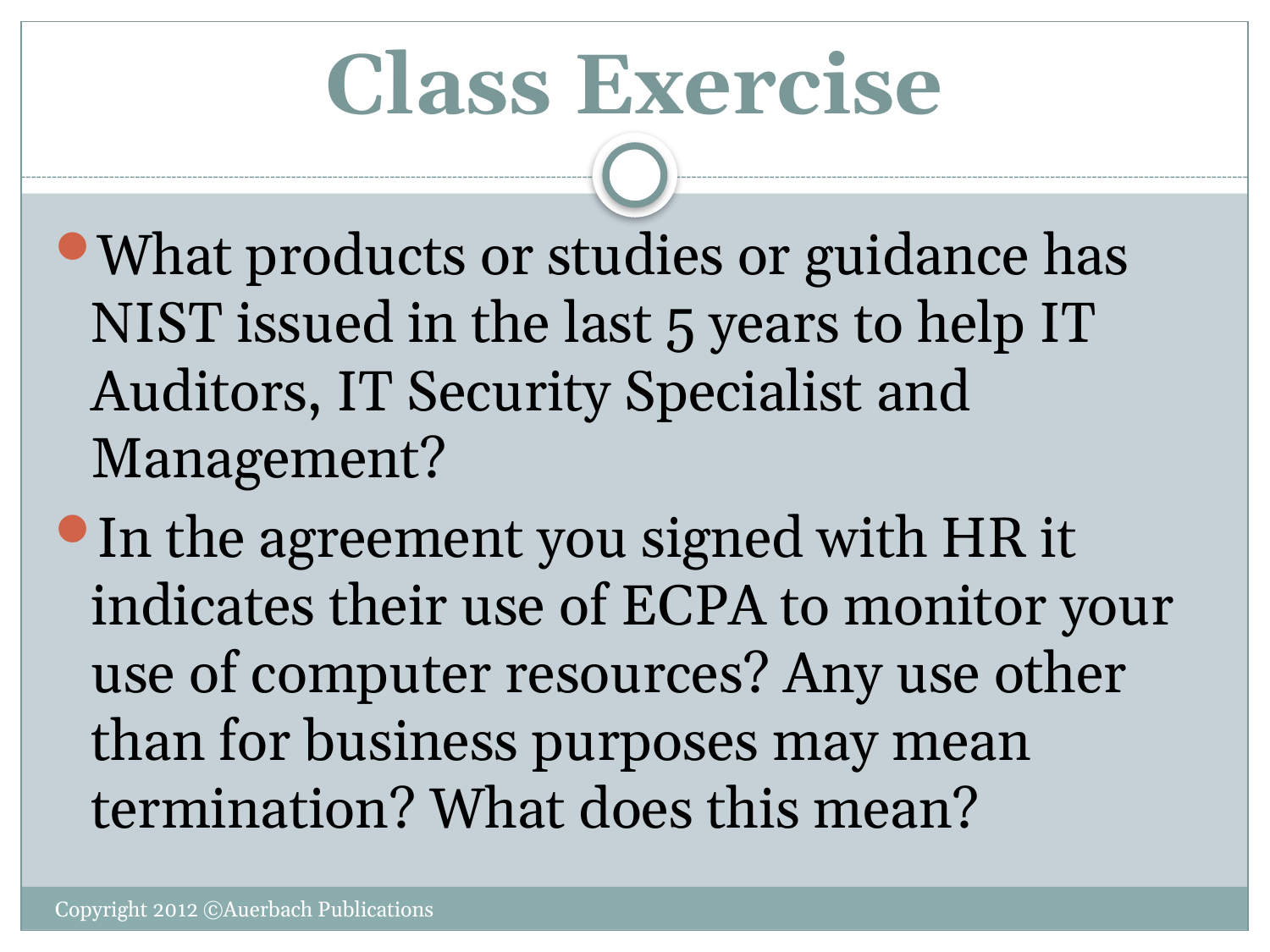

# Class Exercise
What products or studies or guidance has NIST issued in the last 5 years to help IT Auditors, IT Security Specialist and Management?
In the agreement you signed with HR it indicates their use of ECPA to monitor your use of computer resources? Any use other than for business purposes may mean termination? What does this mean?
Copyright 2012 ©Auerbach Publications